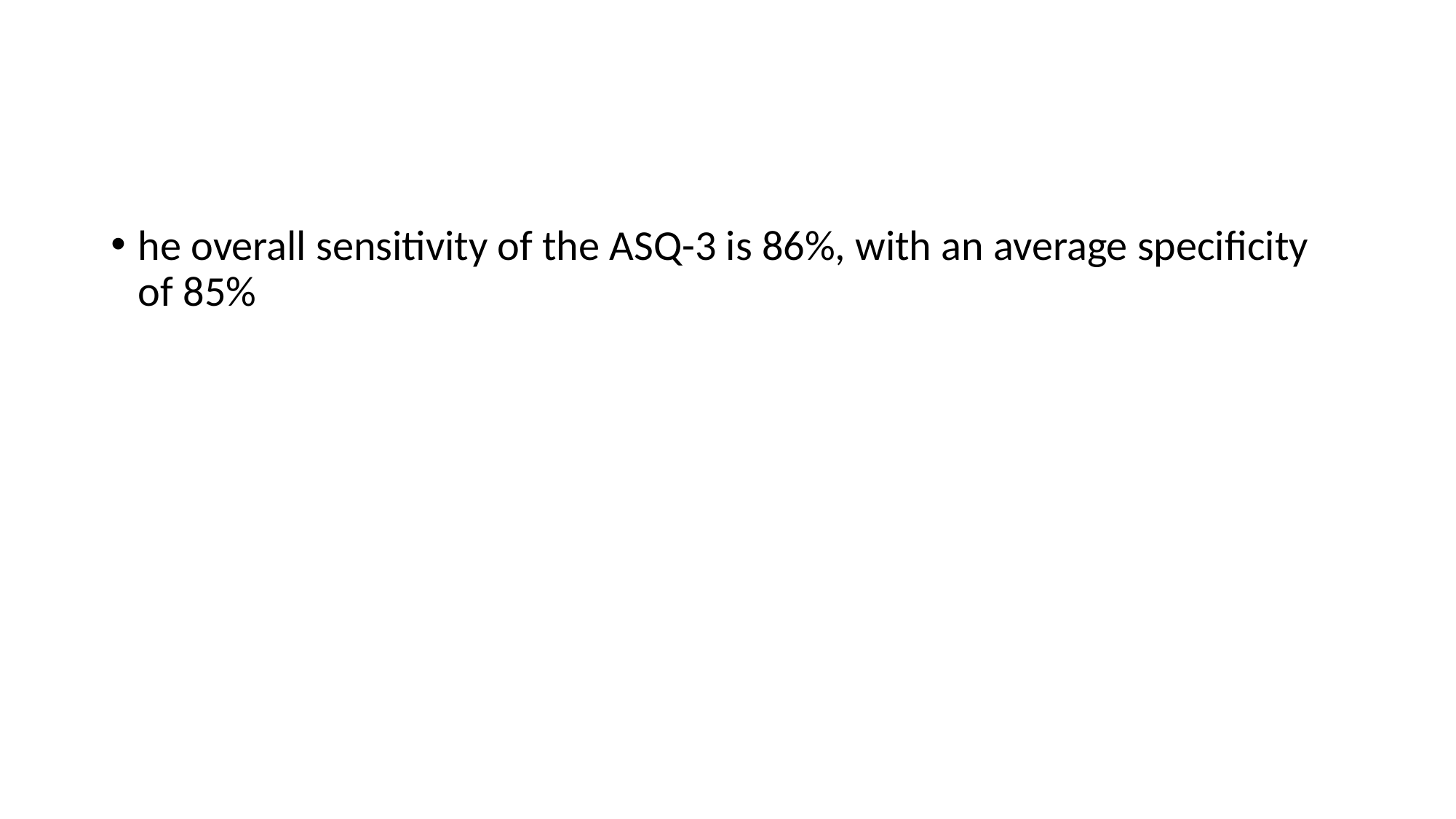

#
he overall sensitivity of the ASQ-3 is 86%, with an average specificity of 85%